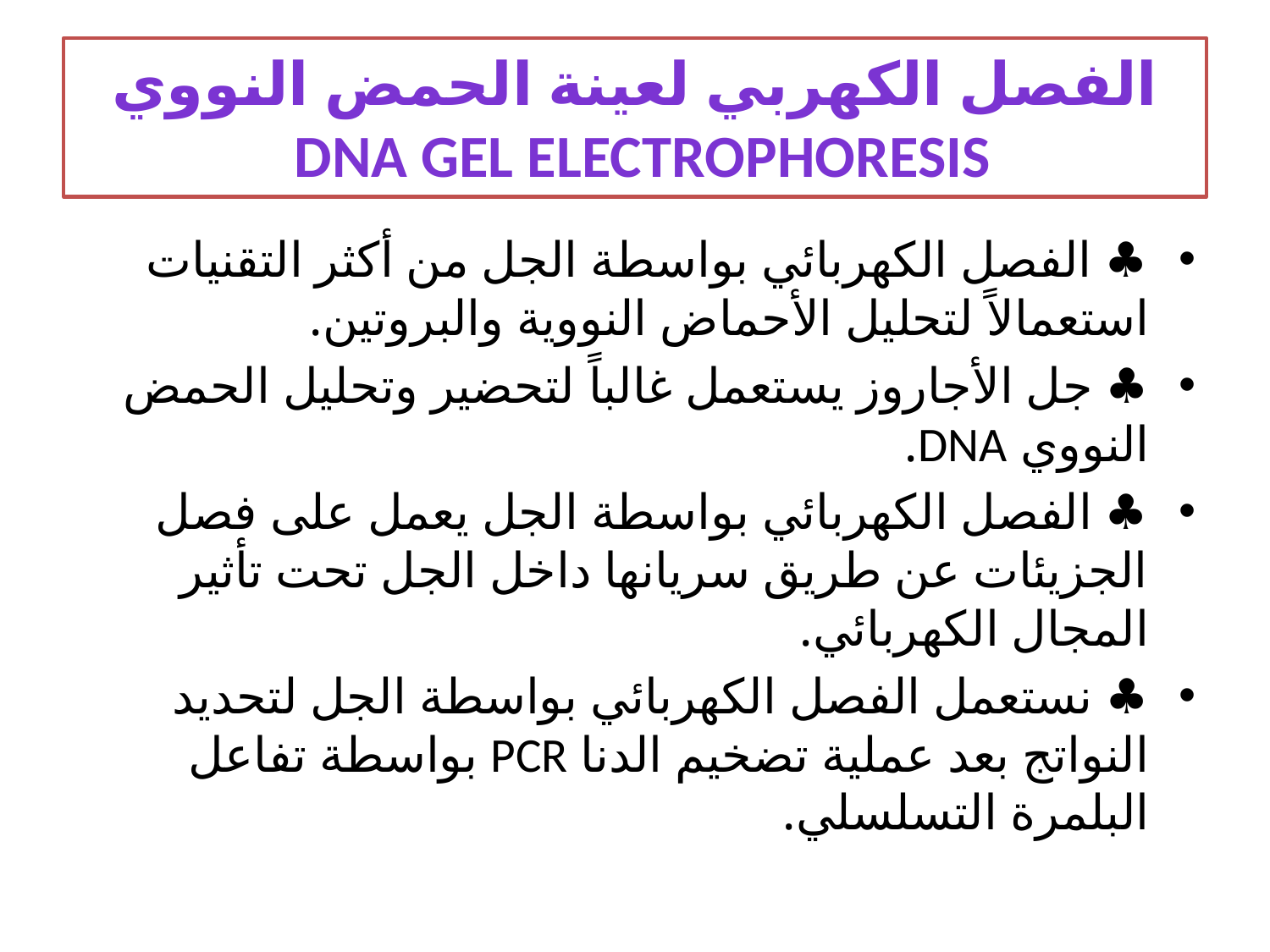

# الفصل الكهربي لعينة الحمض النووي DNA Gel Electrophoresis
♣ الفصل الكهربائي بواسطة الجل من أكثر التقنيات استعمالاً لتحليل الأحماض النووية والبروتين.
♣ جل الأجاروز يستعمل غالباً لتحضير وتحليل الحمض النووي DNA.
♣ الفصل الكهربائي بواسطة الجل يعمل على فصل الجزيئات عن طريق سريانها داخل الجل تحت تأثير المجال الكهربائي.
♣ نستعمل الفصل الكهربائي بواسطة الجل لتحديد النواتج بعد عملية تضخيم الدنا PCR بواسطة تفاعل البلمرة التسلسلي.